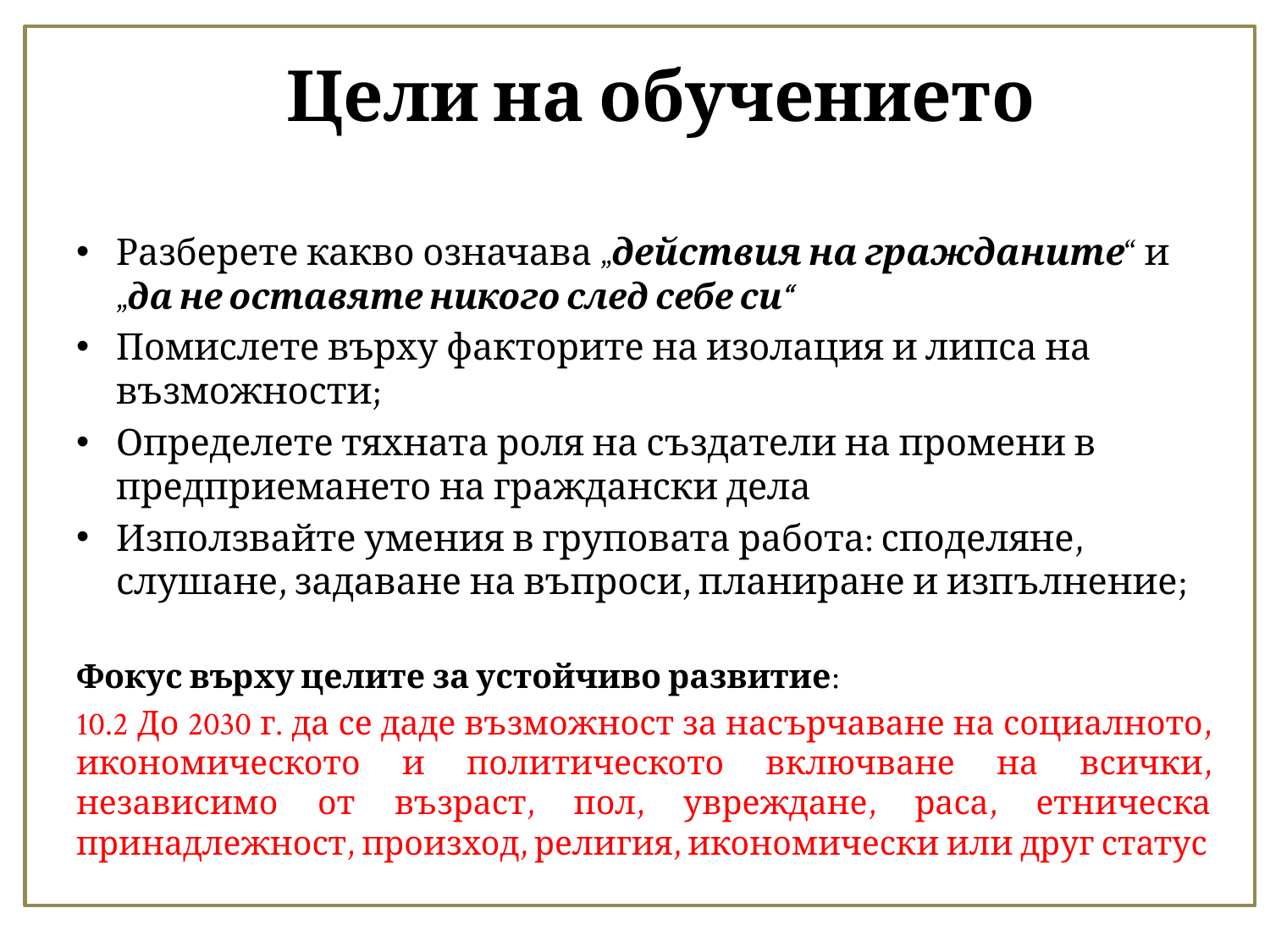

# Цели на обучението
Разберете какво означава „действия на гражданите“ и „да не оставяте никого след себе си“
Помислете върху факторите на изолация и липса на възможности;
Определете тяхната роля на създатели на промени в предприемането на граждански дела
Използвайте умения в груповата работа: споделяне, слушане, задаване на въпроси, планиране и изпълнение;

Фокус върху целите за устойчиво развитие:
10.2 До 2030 г. да се даде възможност за насърчаване на социалното, икономическото и политическото включване на всички, независимо от възраст, пол, увреждане, раса, етническа принадлежност, произход, религия, икономически или друг статус